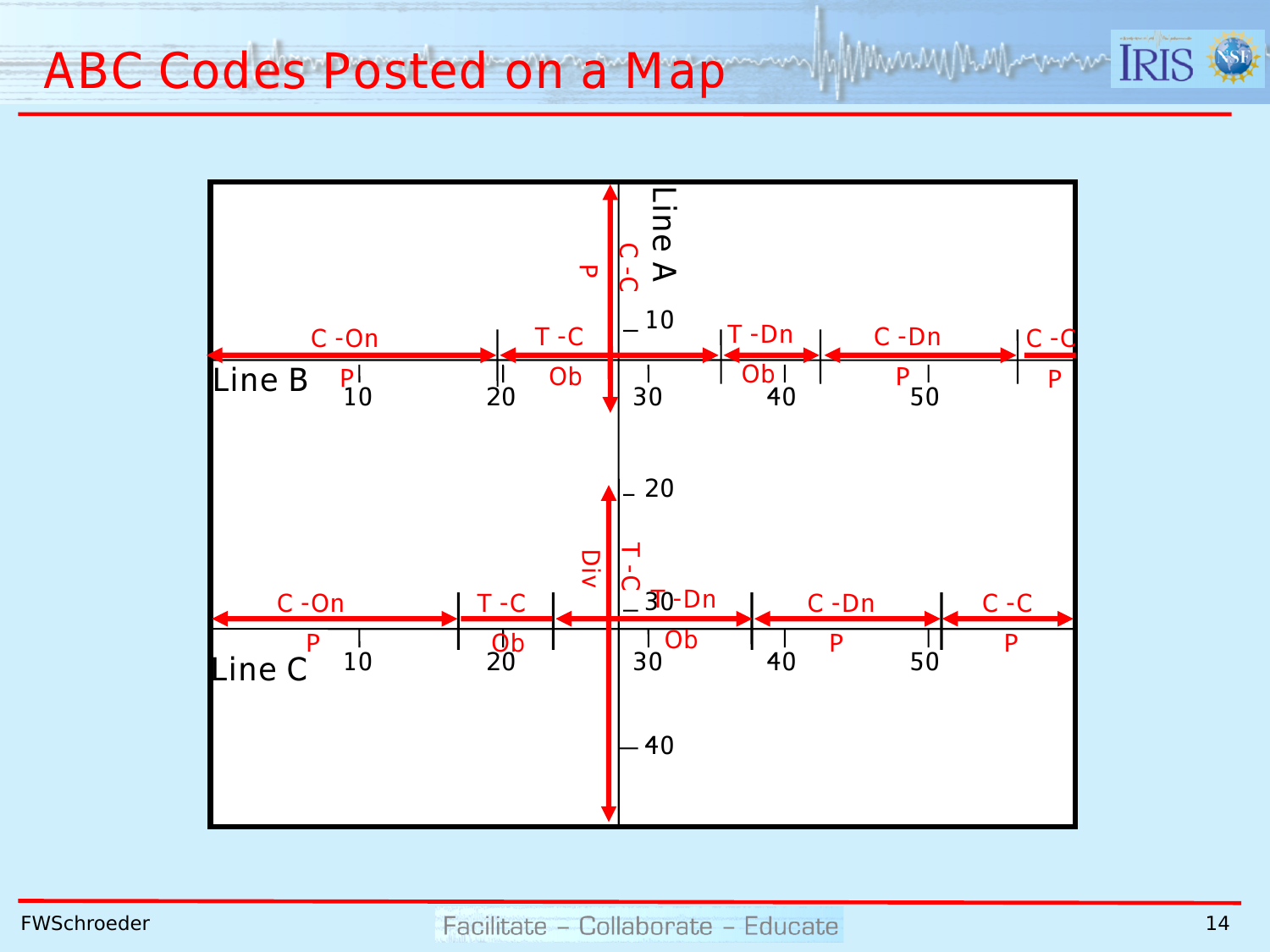

# ABC Codes Posted on a Map

C -C
   P

T -C
 Div
Line A
10
T -Dn
  Ob
T -C
  Ob
C -Dn
   P
C -On
    P
C -C
   P

Line B

10
20
30
40
50
20

T -Dn
  Ob
C -On
    P
T -C
  Ob
C -Dn
   P
C -C
   P

30

10
20
30
40
50
Line C
40